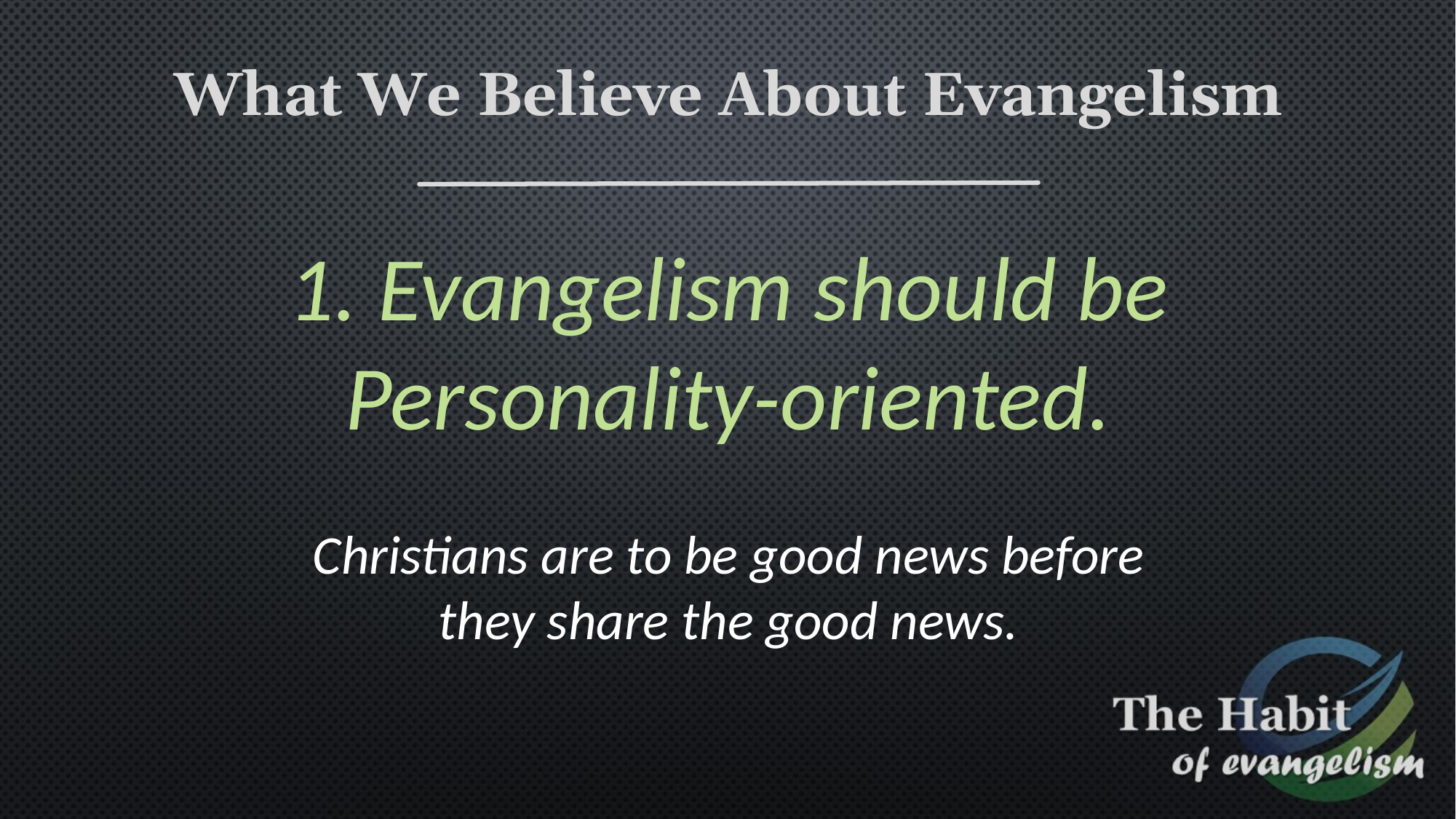

What We Believe About Evangelism
1. Evangelism should be Personality-oriented.
Christians are to be good news before they share the good news.